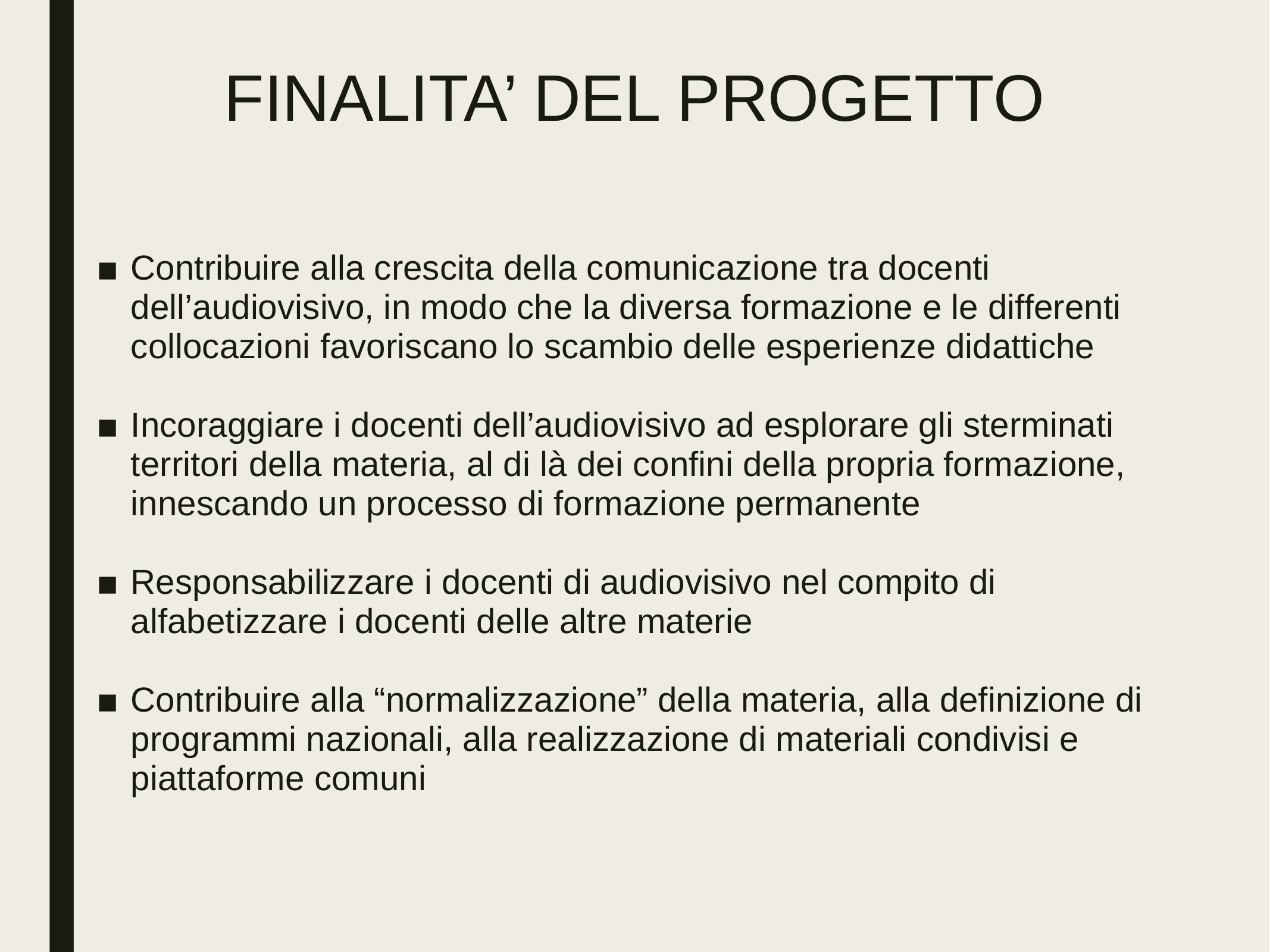

# FINALITA’ DEL PROGETTO
Contribuire alla crescita della comunicazione tra docenti dell’audiovisivo, in modo che la diversa formazione e le differenti collocazioni favoriscano lo scambio delle esperienze didattiche
Incoraggiare i docenti dell’audiovisivo ad esplorare gli sterminati territori della materia, al di là dei confini della propria formazione, innescando un processo di formazione permanente
Responsabilizzare i docenti di audiovisivo nel compito di alfabetizzare i docenti delle altre materie
Contribuire alla “normalizzazione” della materia, alla definizione di programmi nazionali, alla realizzazione di materiali condivisi e piattaforme comuni